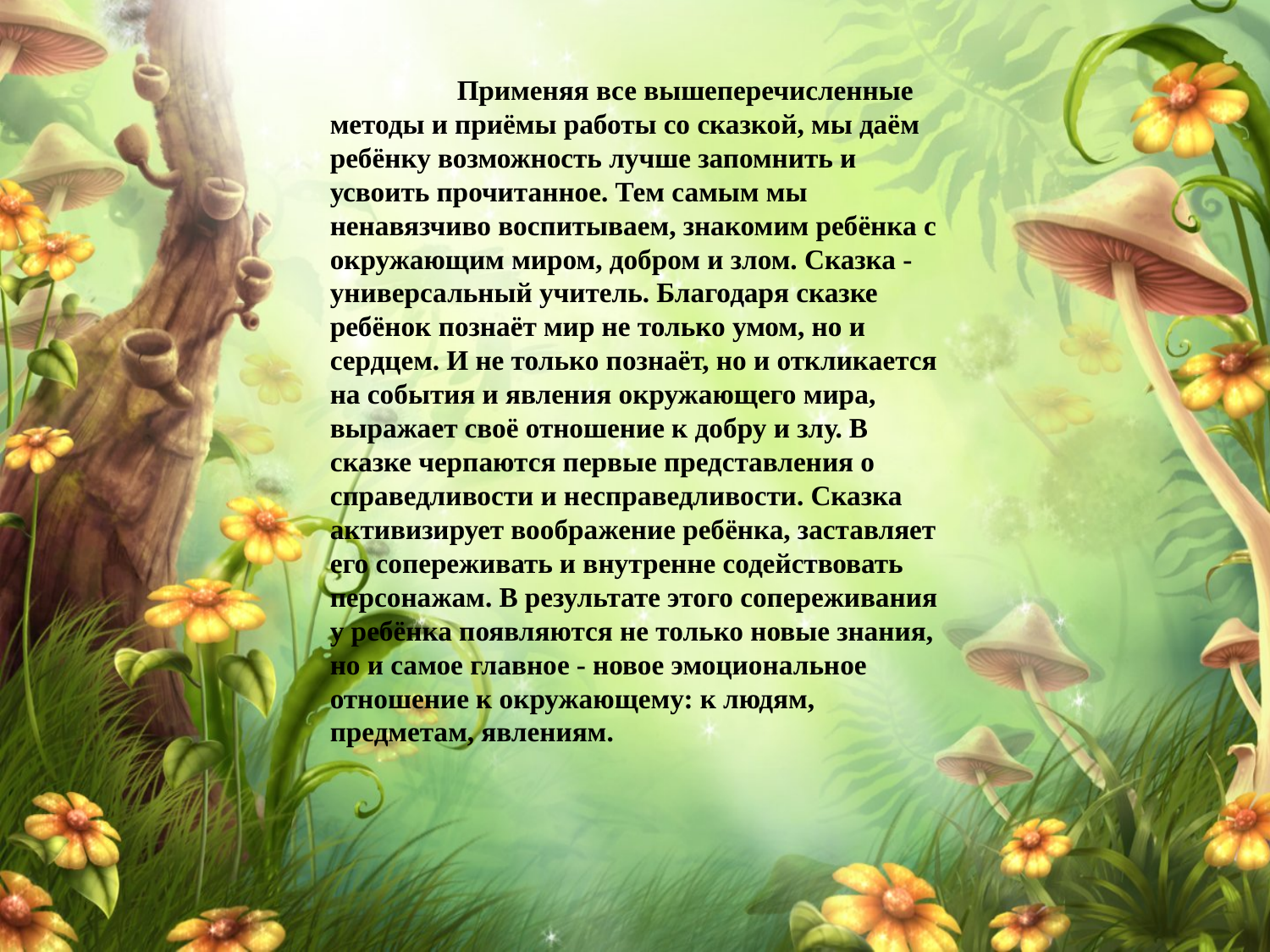

Применяя все вышеперечисленные методы и приёмы работы со сказкой, мы даём ребёнку возможность лучше запомнить и усвоить прочитанное. Тем самым мы ненавязчиво воспитываем, знакомим ребёнка с окружающим миром, добром и злом. Сказка - универсальный учитель. Благодаря сказке ребёнок познаёт мир не только умом, но и сердцем. И не только познаёт, но и откликается на события и явления окружающего мира, выражает своё отношение к добру и злу. В сказке черпаются первые представления о справедливости и несправедливости. Сказка активизирует воображение ребёнка, заставляет его сопереживать и внутренне содействовать персонажам. В результате этого сопереживания у ребёнка появляются не только новые знания, но и самое главное - новое эмоциональное отношение к окружающему: к людям, предметам, явлениям.